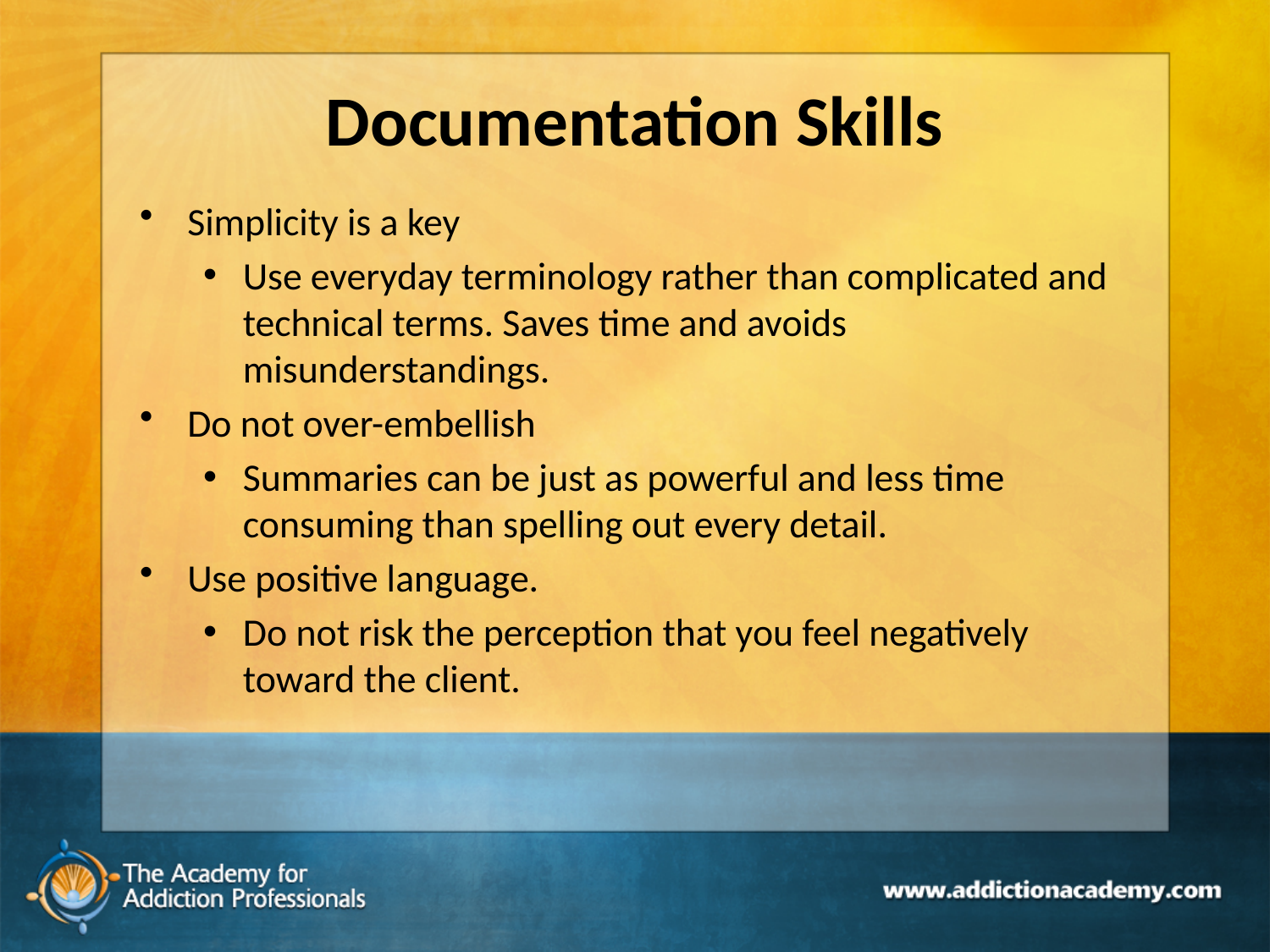

# Documentation Skills
Simplicity is a key
Use everyday terminology rather than complicated and technical terms. Saves time and avoids misunderstandings.
Do not over-embellish
Summaries can be just as powerful and less time consuming than spelling out every detail.
Use positive language.
Do not risk the perception that you feel negatively toward the client.